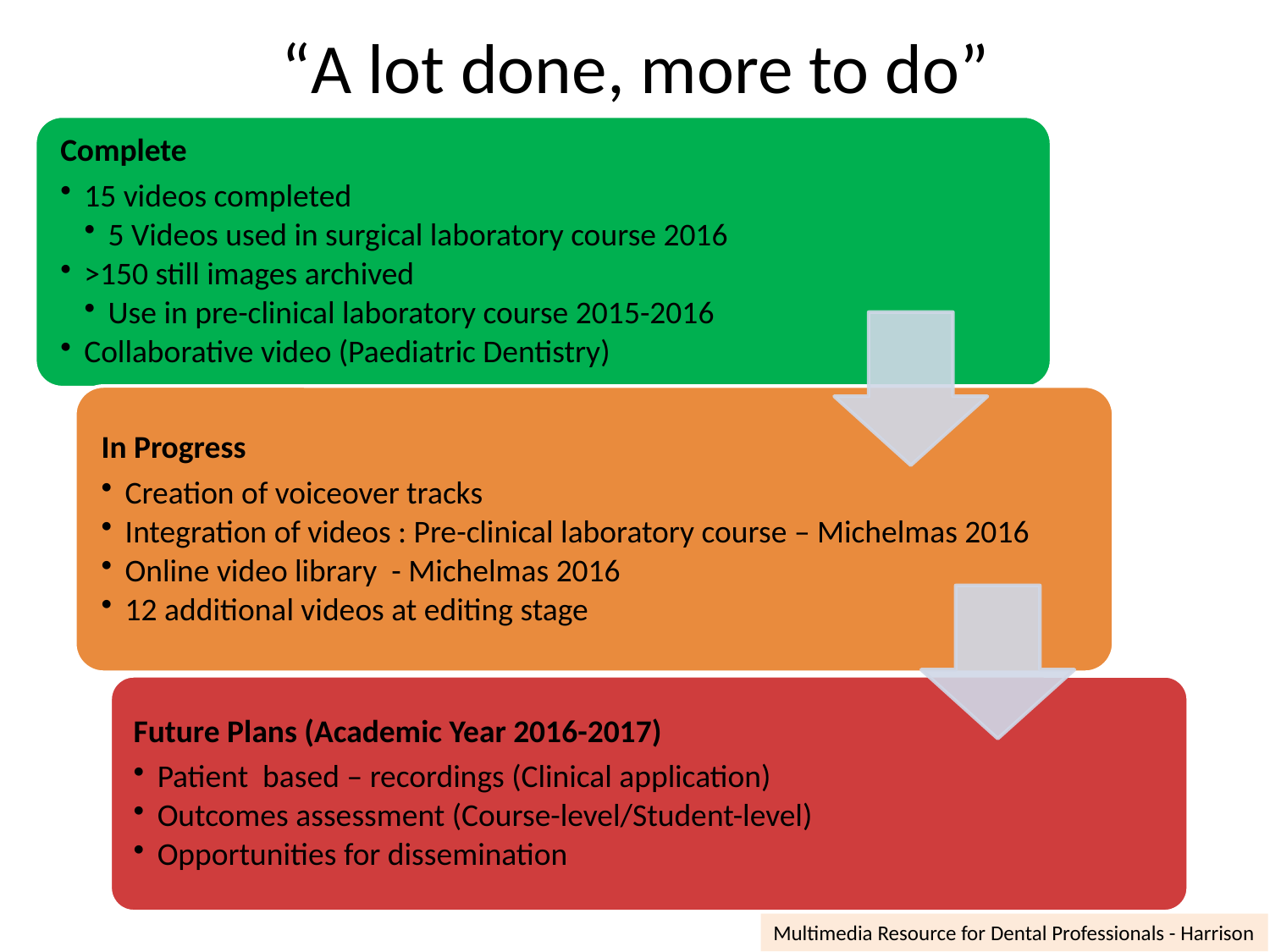

# “A lot done, more to do”
Complete
15 videos completed
5 Videos used in surgical laboratory course 2016
>150 still images archived
Use in pre-clinical laboratory course 2015-2016
Collaborative video (Paediatric Dentistry)
In Progress
Creation of voiceover tracks
Integration of videos : Pre-clinical laboratory course – Michelmas 2016
Online video library  - Michelmas 2016
12 additional videos at editing stage
Future Plans (Academic Year 2016-2017)
Patient  based – recordings (Clinical application)
Outcomes assessment (Course-level/Student-level)
Opportunities for dissemination

Multimedia Resource for Dental Professionals - Harrison